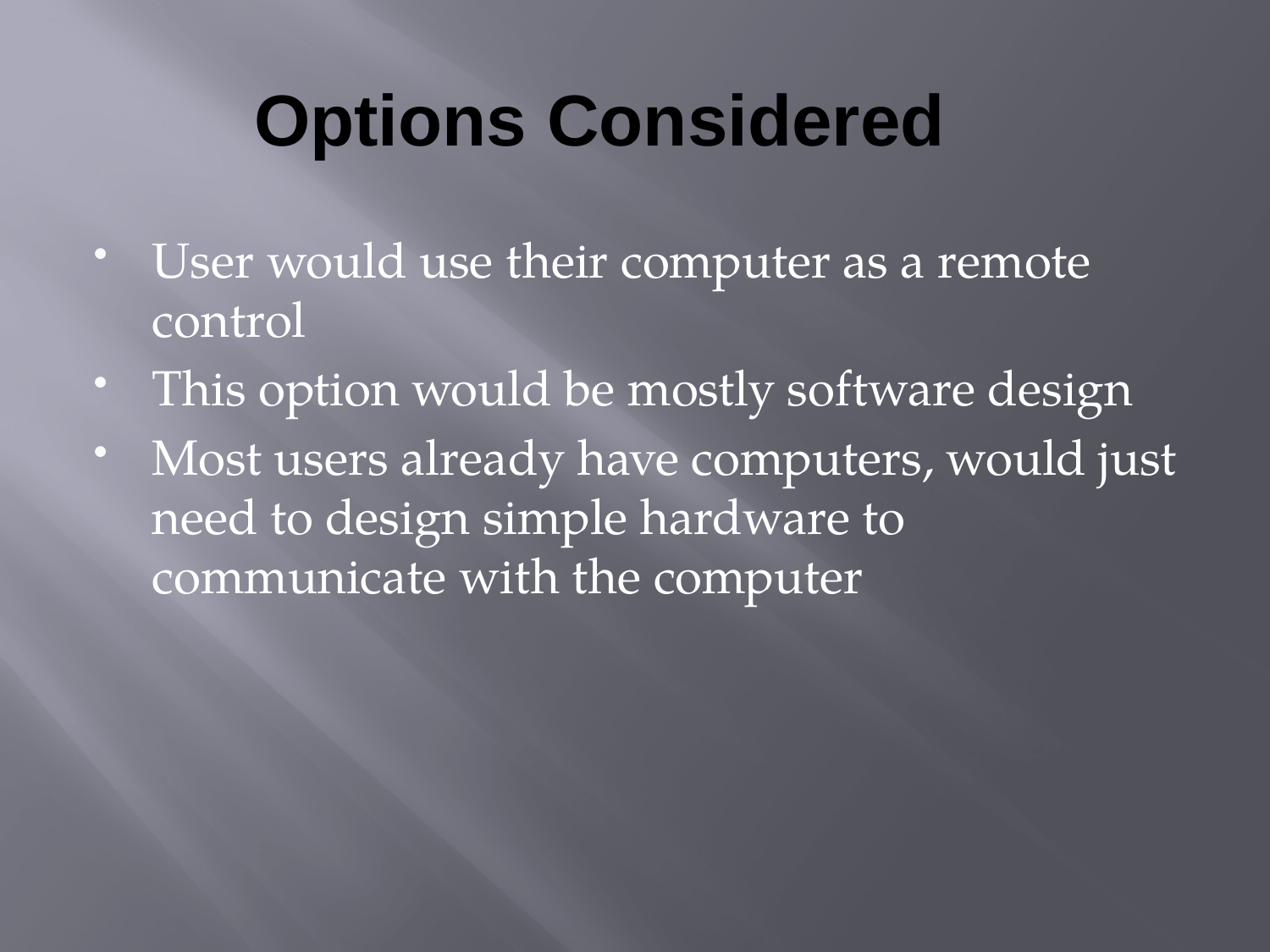

# Options Considered
User would use their computer as a remote  control
This option would be mostly software design
Most users already have computers, would just need to design simple hardware to communicate with the computer